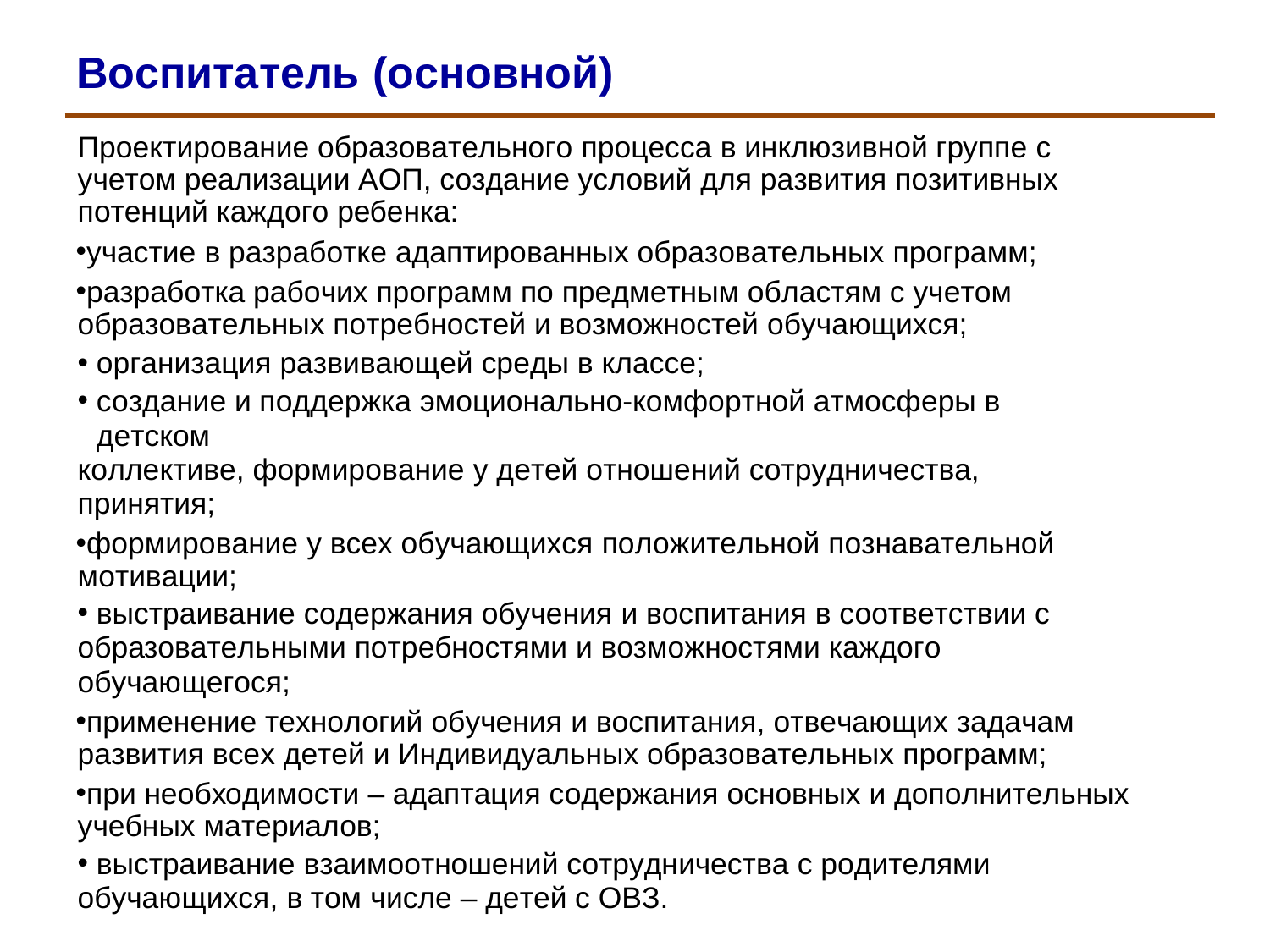

# Воспитатель (основной)
Проектирование образовательного процесса в инклюзивной группе с учетом реализации АОП, создание условий для развития позитивных потенций каждого ребенка:
участие в разработке адаптированных образовательных программ;
разработка рабочих программ по предметным областям с учетом образовательных потребностей и возможностей обучающихся;
организация развивающей среды в классе;
создание и поддержка эмоционально-комфортной атмосферы в детском
коллективе, формирование у детей отношений сотрудничества, принятия;
формирование у всех обучающихся положительной познавательной мотивации;
выстраивание содержания обучения и воспитания в соответствии с
образовательными потребностями и возможностями каждого обучающегося;
применение технологий обучения и воспитания, отвечающих задачам развития всех детей и Индивидуальных образовательных программ;
при необходимости – адаптация содержания основных и дополнительных учебных материалов;
выстраивание взаимоотношений сотрудничества с родителями
обучающихся, в том числе – детей с ОВЗ.